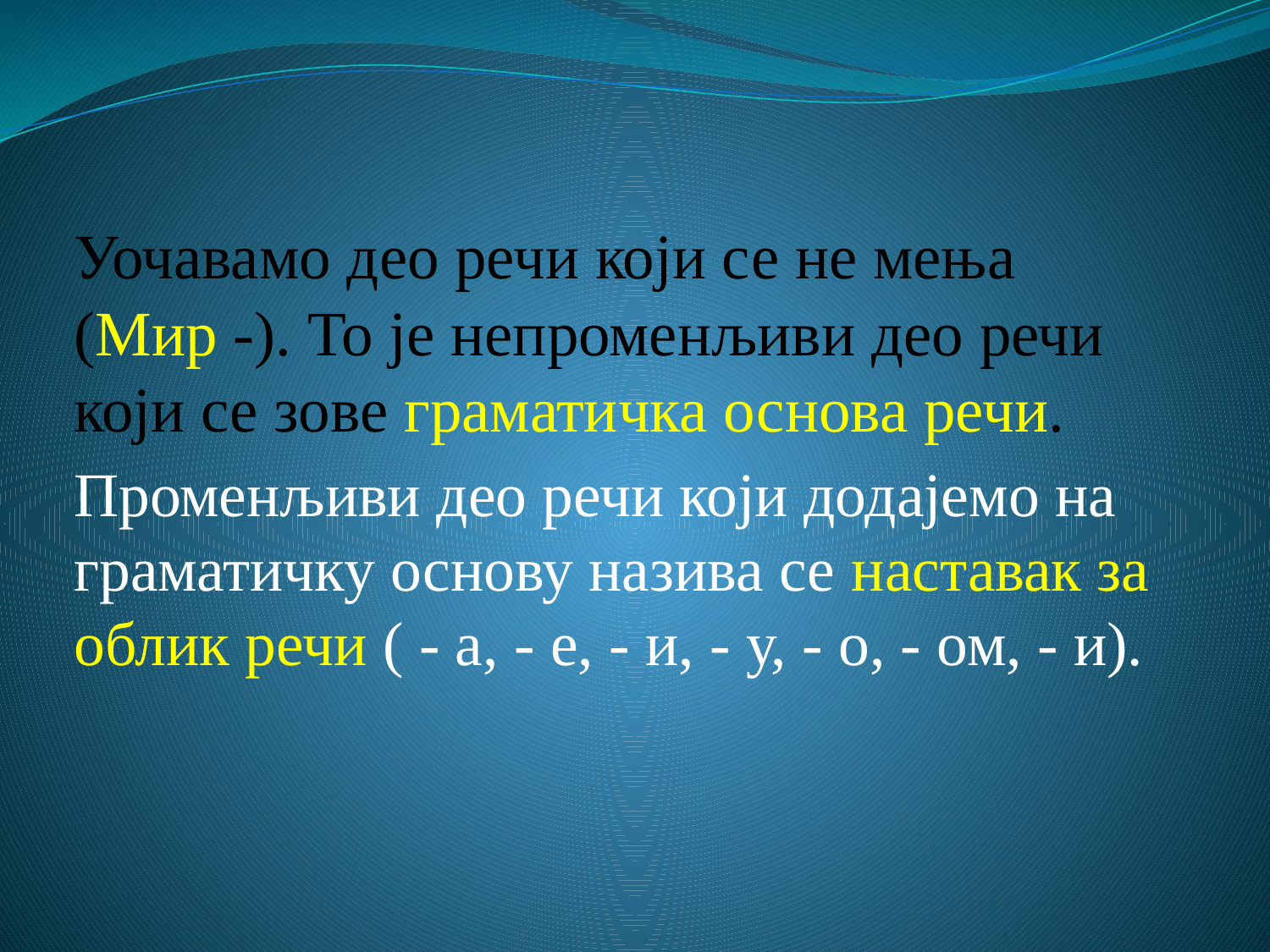

# Уочавамо део речи који се не мења (Мир -). То је непроменљиви део речи који се зове граматичка основа речи.
Променљиви део речи који додајемо на граматичку основу назива се наставак за облик речи ( - а, - е, - и, - у, - о, - ом, - и).